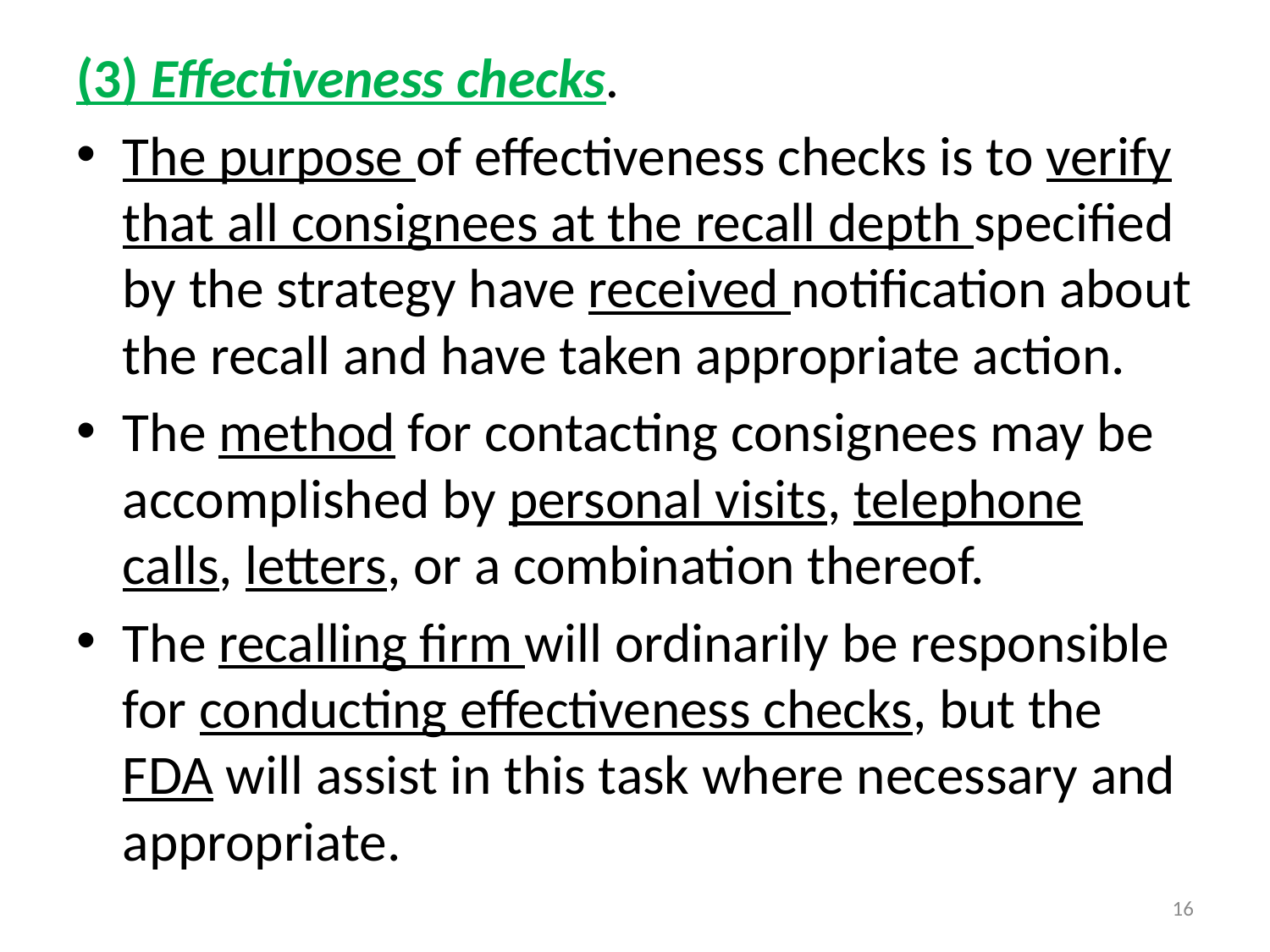

(3) Effectiveness checks.
The purpose of effectiveness checks is to verify that all consignees at the recall depth specified by the strategy have received notification about the recall and have taken appropriate action.
The method for contacting consignees may be accomplished by personal visits, telephone calls, letters, or a combination thereof.
The recalling firm will ordinarily be responsible for conducting effectiveness checks, but the FDA will assist in this task where necessary and appropriate.

16